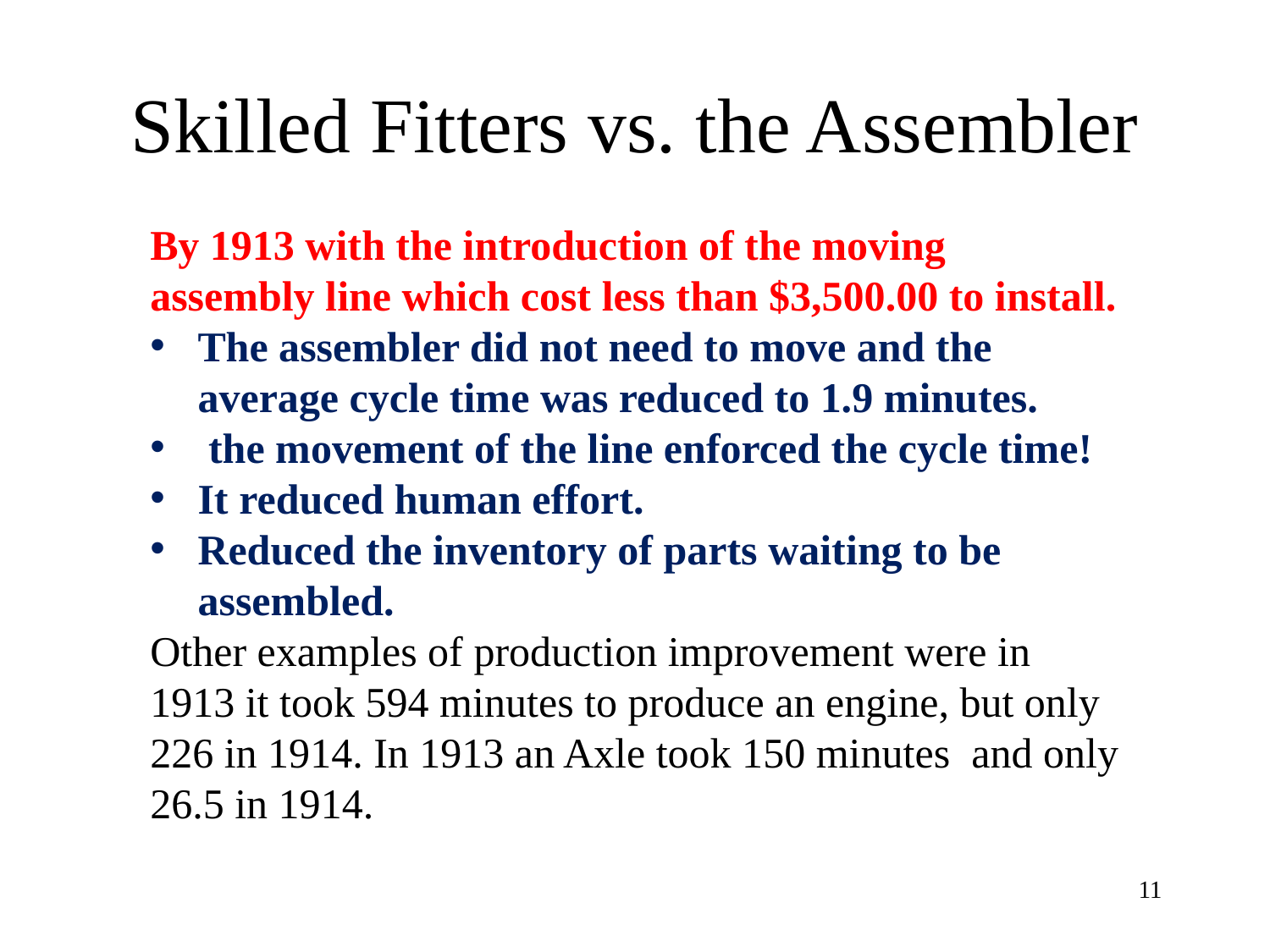

# Skilled Fitters vs. the Assembler
By 1913 with the introduction of the moving assembly line which cost less than $3,500.00 to install.
The assembler did not need to move and the average cycle time was reduced to 1.9 minutes.
 the movement of the line enforced the cycle time!
It reduced human effort.
Reduced the inventory of parts waiting to be assembled.
Other examples of production improvement were in 1913 it took 594 minutes to produce an engine, but only 226 in 1914. In 1913 an Axle took 150 minutes  and only 26.5 in 1914.
11